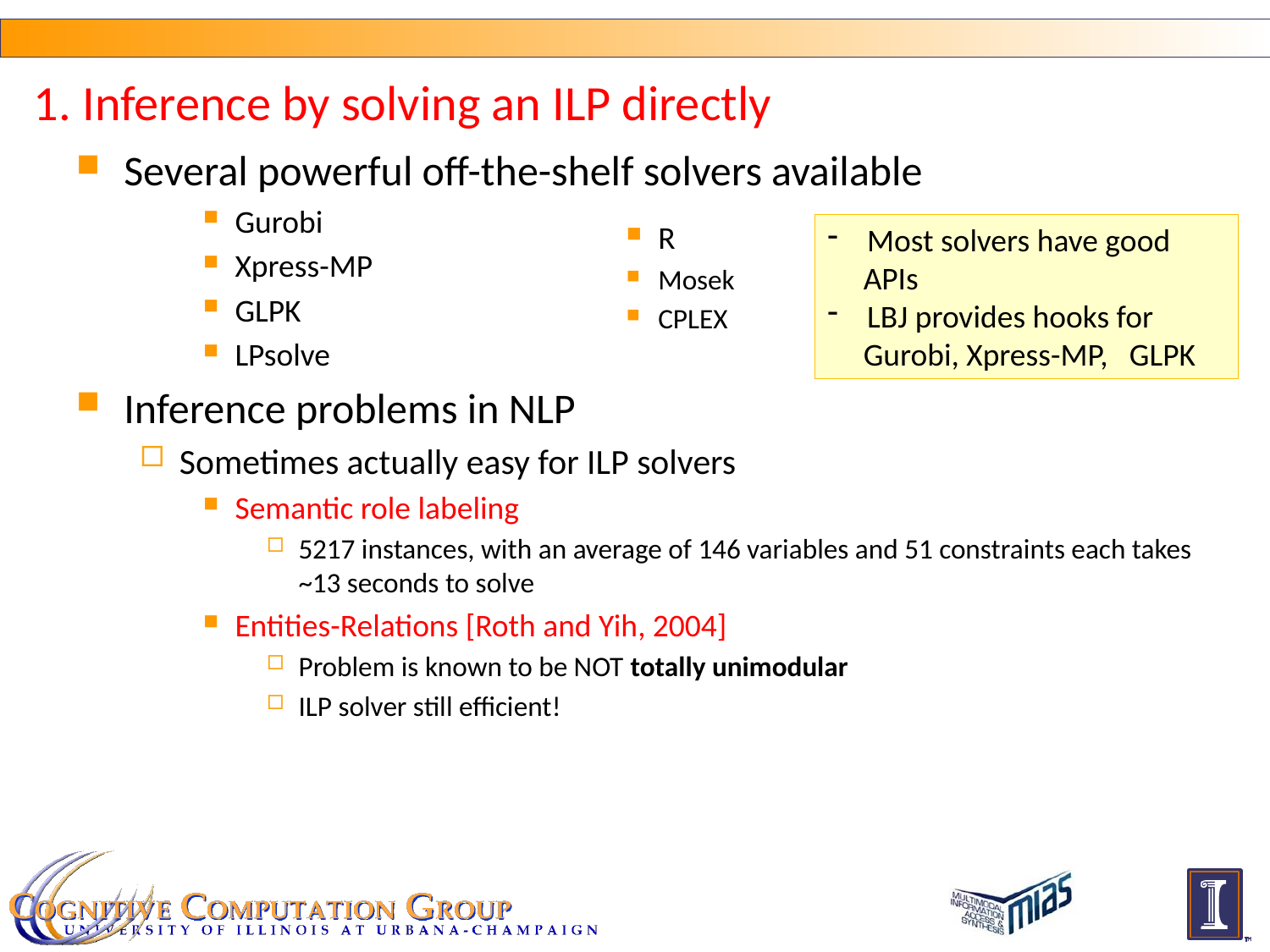

# 1. Inference by solving an ILP directly
Several powerful off-the-shelf solvers available
Gurobi
Xpress-MP
GLPK
LPsolve
Inference problems in NLP
Sometimes actually easy for ILP solvers
Semantic role labeling
5217 instances, with an average of 146 variables and 51 constraints each takes ~13 seconds to solve
Entities-Relations [Roth and Yih, 2004]
Problem is known to be NOT totally unimodular
ILP solver still efficient!

R
Mosek
CPLEX
Most solvers have good
     APIs
LBJ provides hooks for
     Gurobi, Xpress-MP,   GLPK